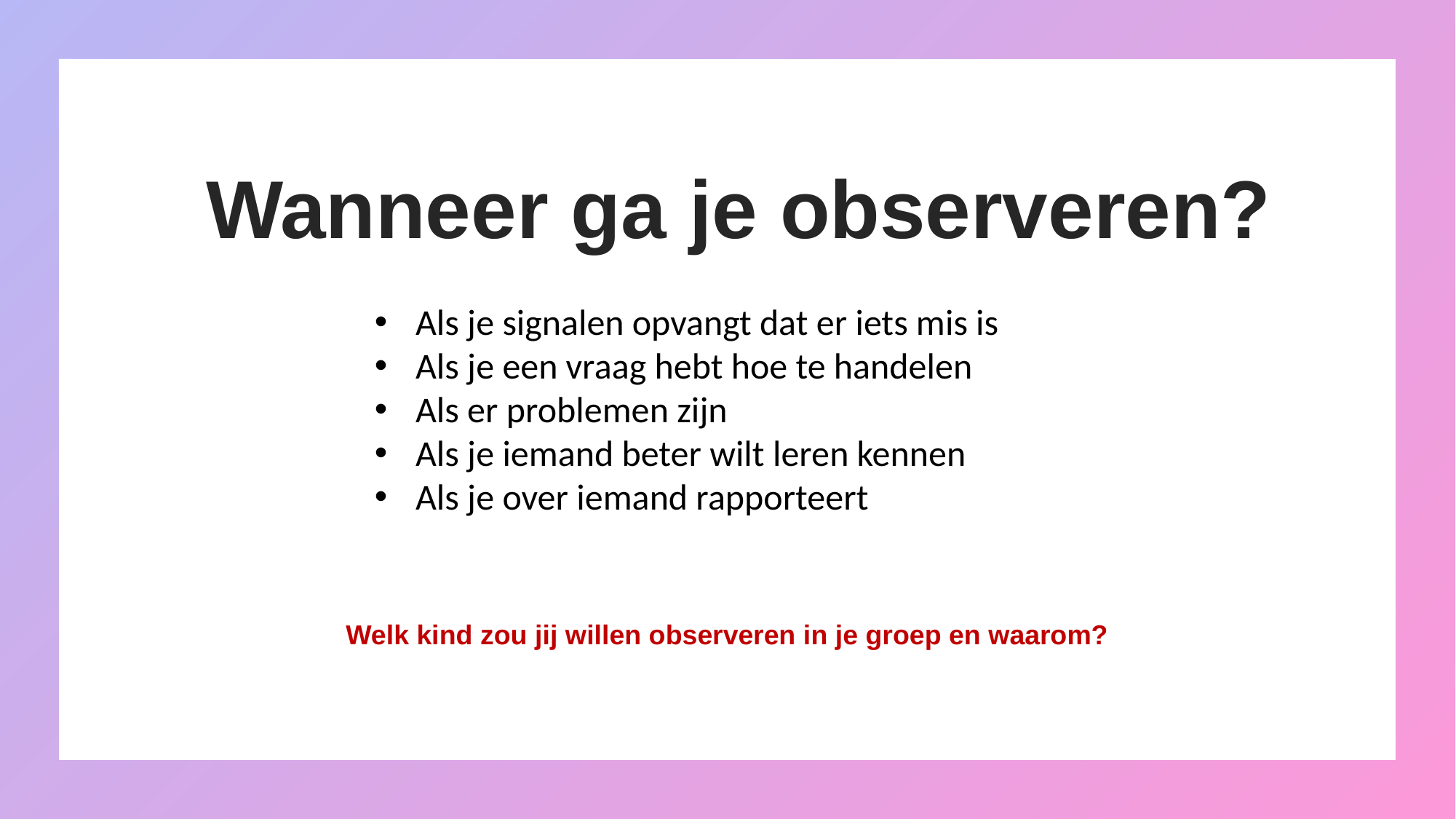

Wanneer ga je observeren?
Als je signalen opvangt dat er iets mis is
Als je een vraag hebt hoe te handelen
Als er problemen zijn
Als je iemand beter wilt leren kennen
Als je over iemand rapporteert
Welk kind zou jij willen observeren in je groep en waarom?